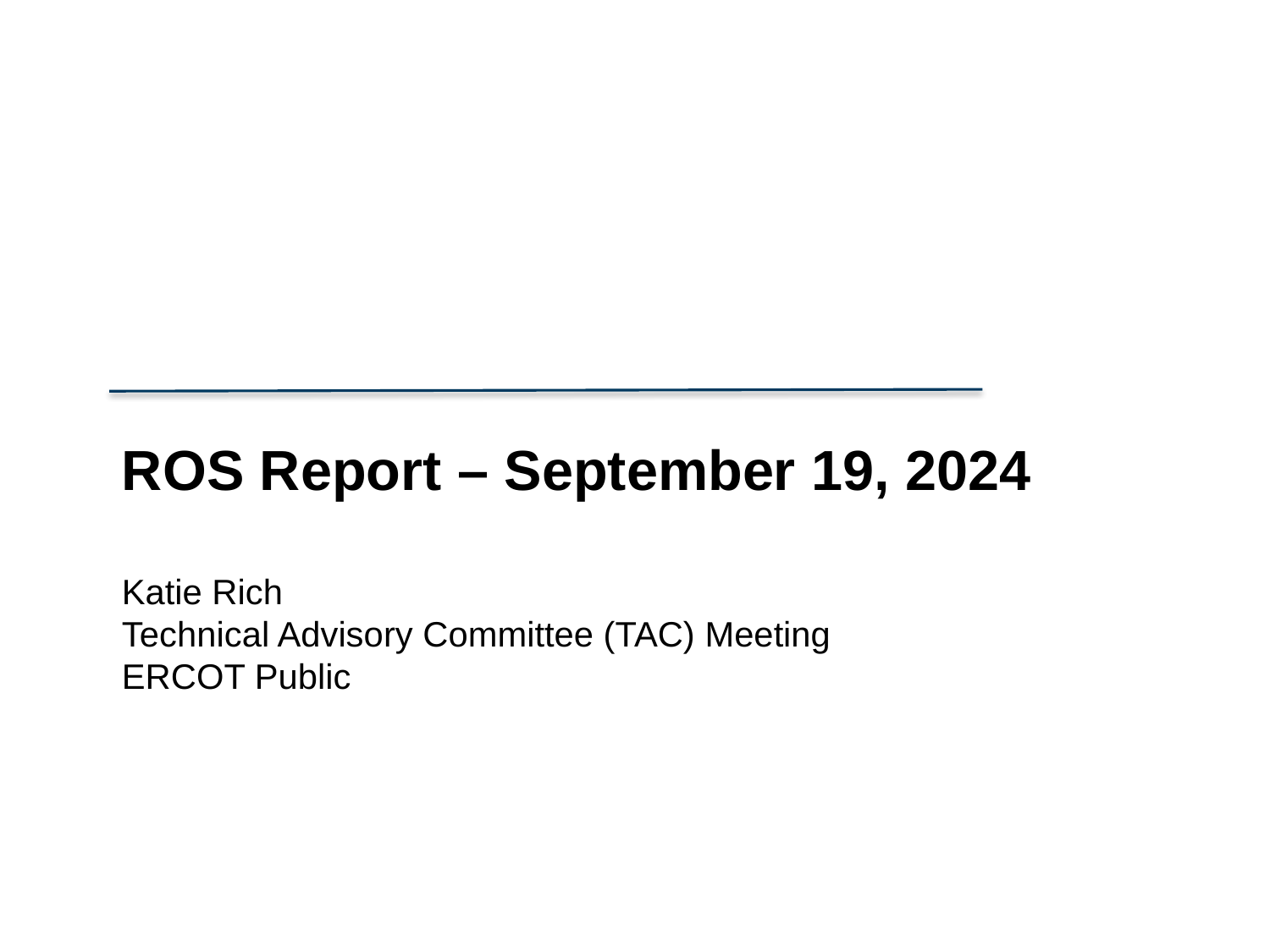

ROS Report – September 19, 2024

Katie Rich
Technical Advisory Committee (TAC) Meeting
ERCOT Public